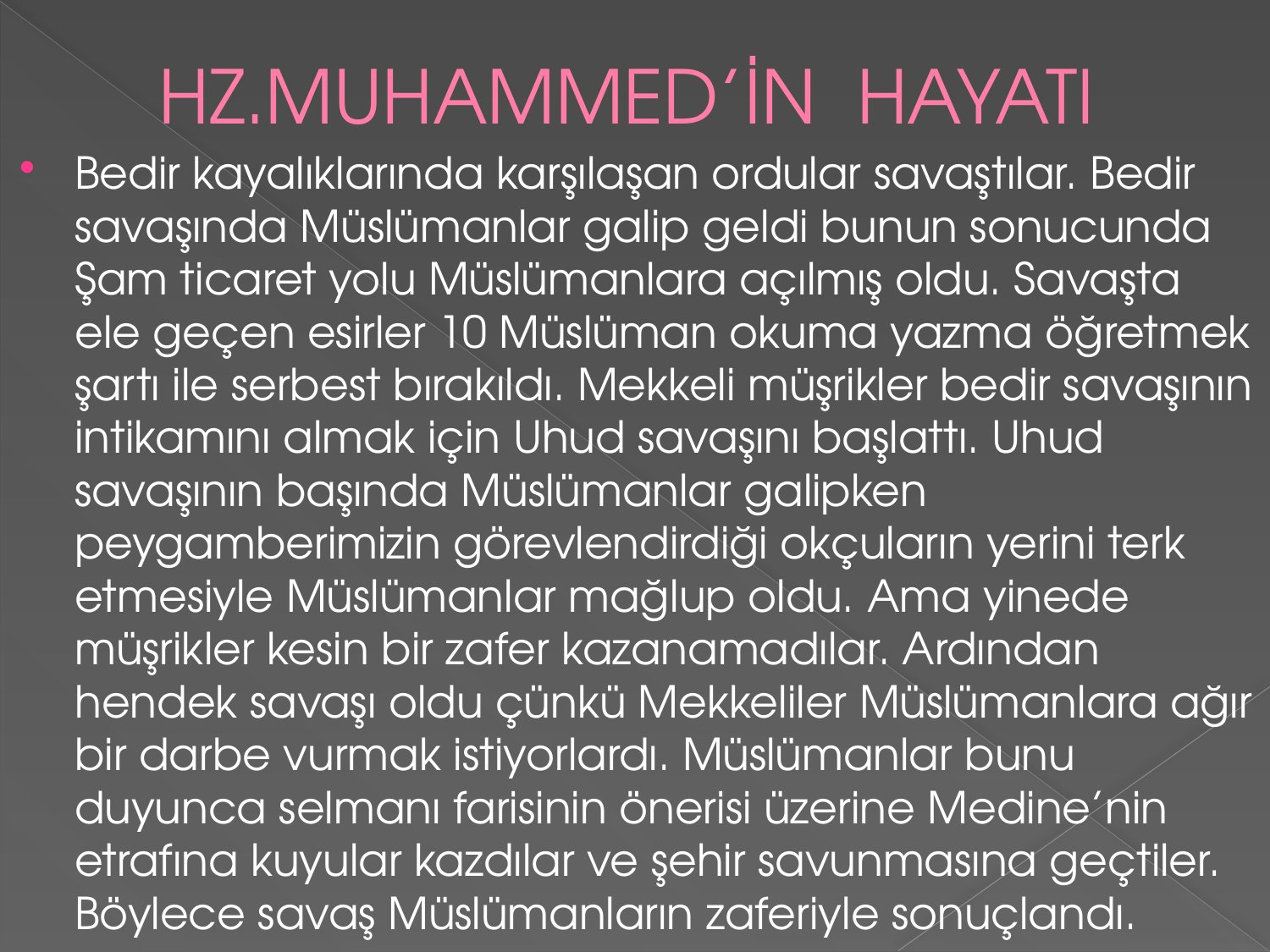

# HZ.MUHAMMED’İN  HAYATI
Bedir kayalıklarında karşılaşan ordular savaştılar. Bedir savaşında Müslümanlar galip geldi bunun sonucunda Şam ticaret yolu Müslümanlara açılmış oldu. Savaşta ele geçen esirler 10 Müslüman okuma yazma öğretmek şartı ile serbest bırakıldı. Mekkeli müşrikler bedir savaşının intikamını almak için Uhud savaşını başlattı. Uhud savaşının başında Müslümanlar galipken peygamberimizin görevlendirdiği okçuların yerini terk etmesiyle Müslümanlar mağlup oldu. Ama yinede müşrikler kesin bir zafer kazanamadılar. Ardından hendek savaşı oldu çünkü Mekkeliler Müslümanlara ağır bir darbe vurmak istiyorlardı. Müslümanlar bunu duyunca selmanı farisinin önerisi üzerine Medine’nin etrafına kuyular kazdılar ve şehir savunmasına geçtiler. Böylece savaş Müslümanların zaferiyle sonuçlandı.